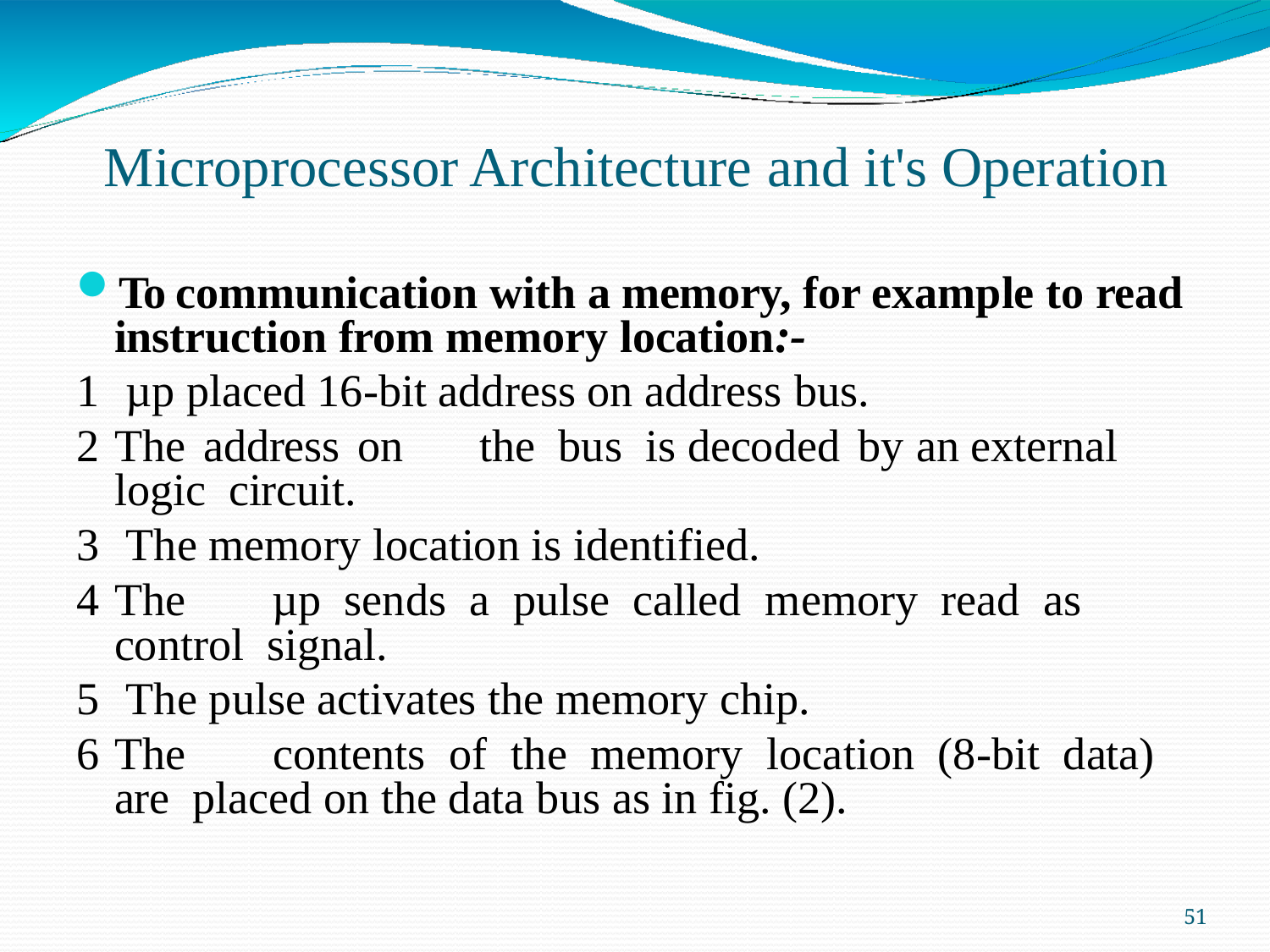

# Microprocessor Architecture and it's Operation
To communication with a memory, for example to read  instruction from memory location:-
µp placed 16-bit address on address bus.
The address on	the  bus  is decoded by	an external logic  circuit.
The memory location is identified.
The	µp	sends	a	pulse	called	memory	read	as	control  signal.
The pulse activates the memory chip.
The	contents	of	the	memory	location	(8-bit	data)	are  placed on the data bus as in fig. (2).
51